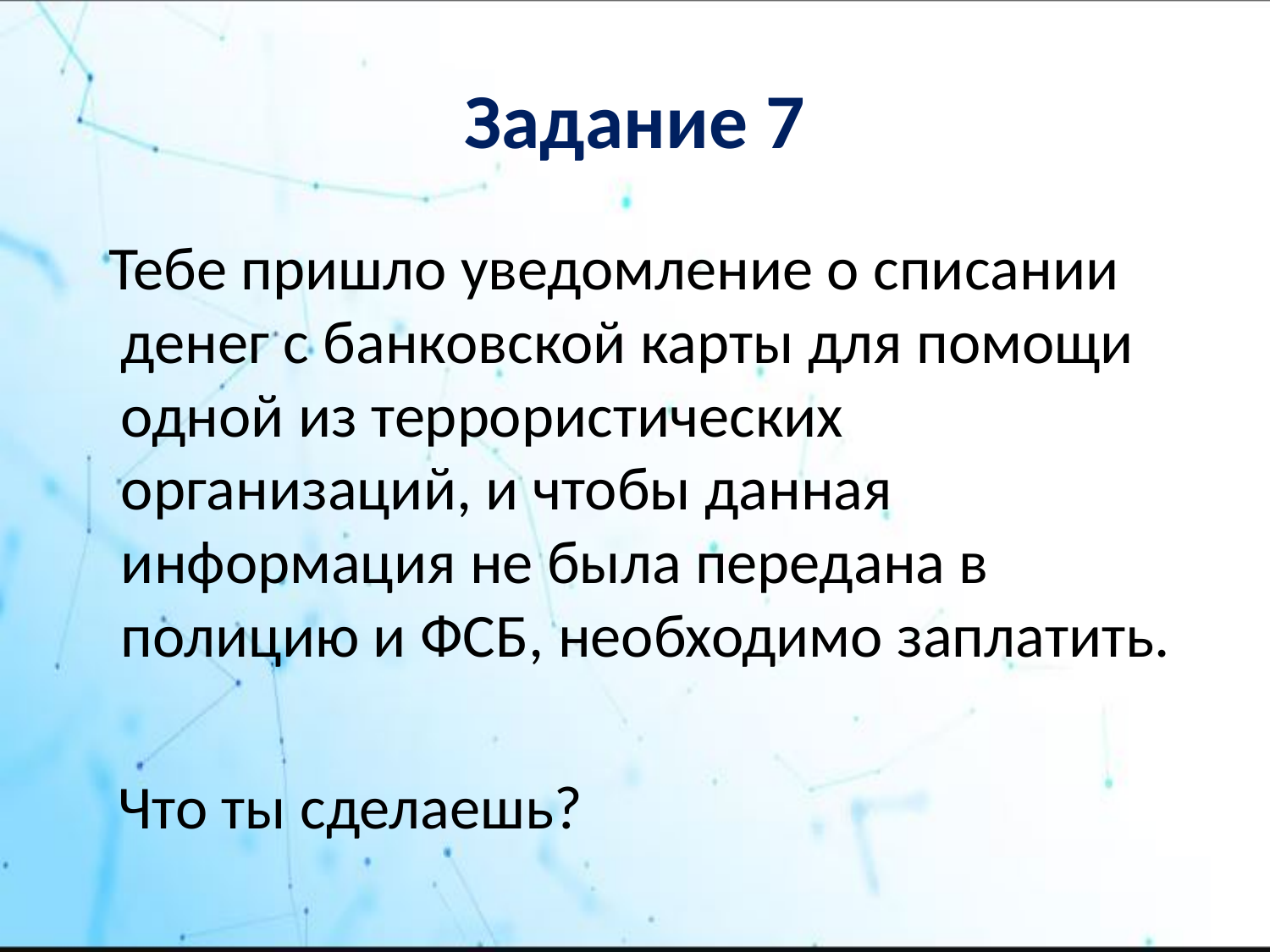

# Задание 7
   Тебе пришло уведомление о списании денег с банковской карты для помощи одной из террористических организаций, и чтобы данная информация не была передана в полицию и ФСБ, необходимо заплатить.

   Что ты сделаешь?